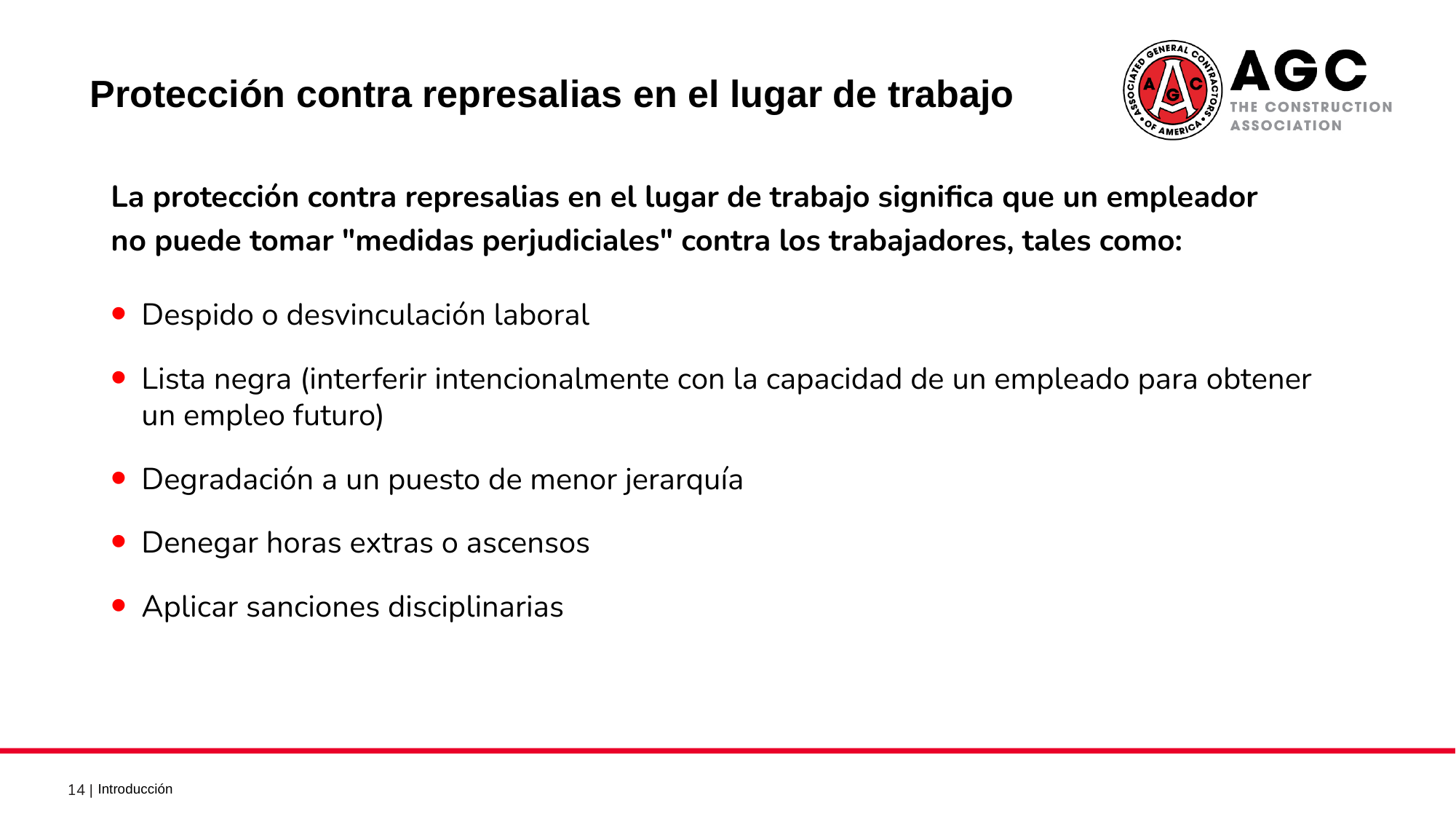

Protección contra represalias en el lugar de trabajo
La protección contra represalias en el lugar de trabajo significa que un empleador
no puede tomar "medidas perjudiciales" contra los trabajadores, tales como:

Despido o desvinculación laboral
Lista negra (interferir intencionalmente con la capacidad de un empleado para obtener
un empleo futuro)
Degradación a un puesto de menor jerarquía
Denegar horas extras o ascensos
Aplicar sanciones disciplinarias
Introducción